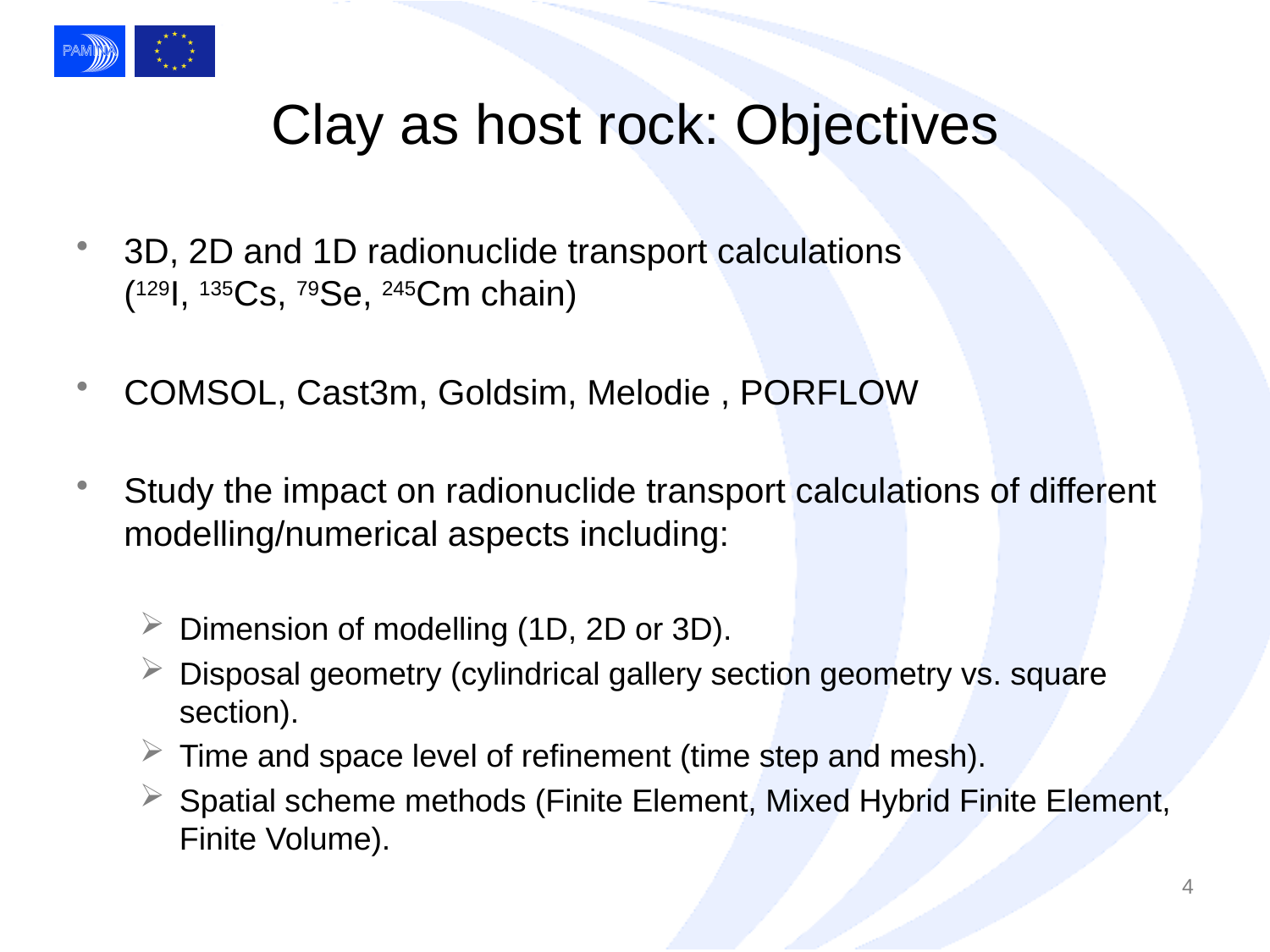

# Clay as host rock: Objectives
3D, 2D and 1D radionuclide transport calculations
(129I, 135Cs, 79Se, 245Cm chain)

COMSOL, Cast3m, Goldsim, Melodie , PORFLOW

Study the impact on radionuclide transport calculations of different modelling/numerical aspects including:

Dimension of modelling (1D, 2D or 3D).
Disposal geometry (cylindrical gallery section geometry vs. square section).
Time and space level of refinement (time step and mesh).
Spatial scheme methods (Finite Element, Mixed Hybrid Finite Element, Finite Volume).

4